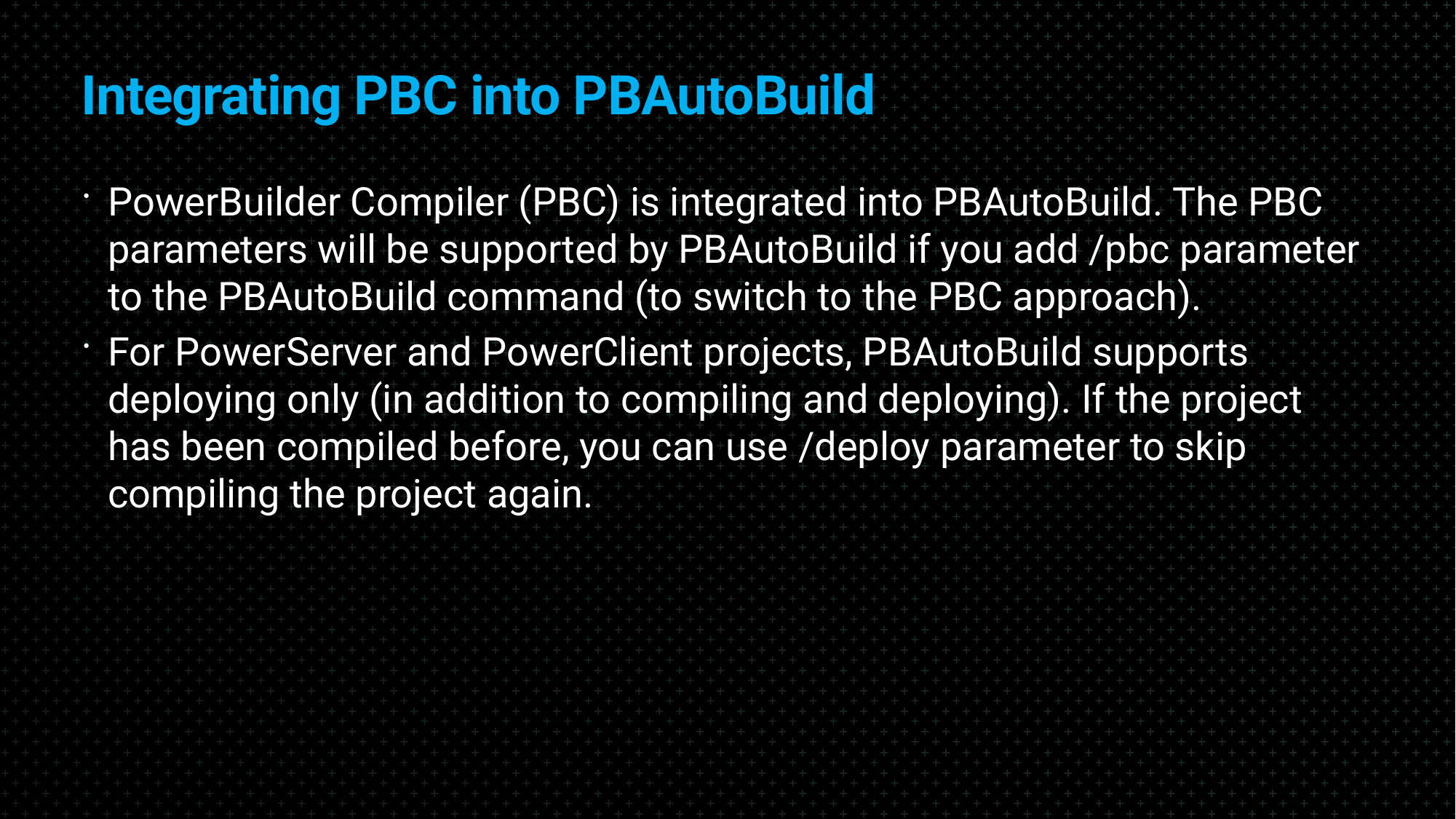

# Integrating PBC into PBAutoBuild
PowerBuilder Compiler (PBC) is integrated into PBAutoBuild. The PBC parameters will be supported by PBAutoBuild if you add /pbc parameter to the PBAutoBuild command (to switch to the PBC approach).
For PowerServer and PowerClient projects, PBAutoBuild supports deploying only (in addition to compiling and deploying). If the project has been compiled before, you can use /deploy parameter to skip compiling the project again.